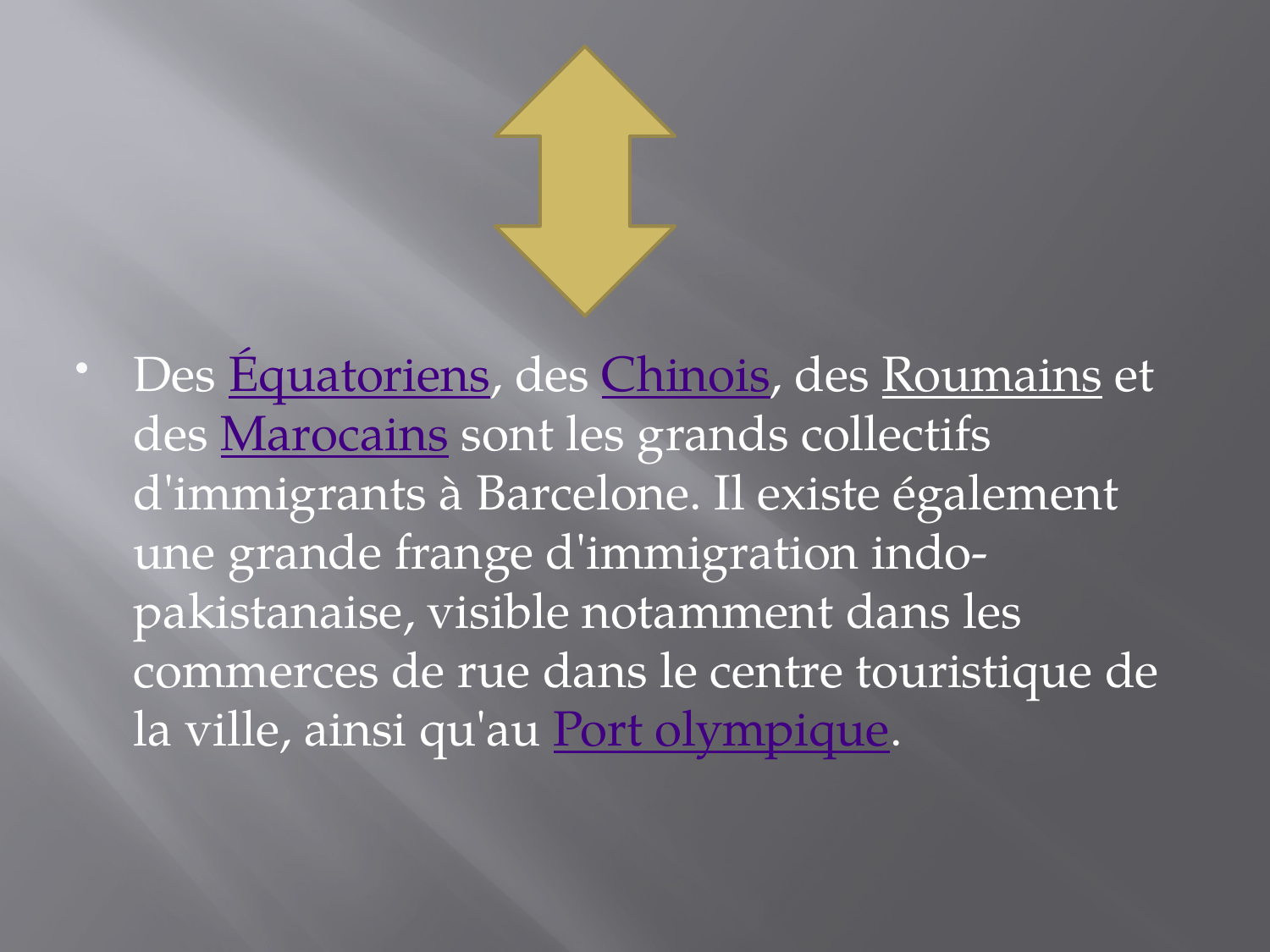

Des Équatoriens, des Chinois, des Roumains et des Marocains sont les grands collectifs d'immigrants à Barcelone. Il existe également une grande frange d'immigration indo-pakistanaise, visible notamment dans les commerces de rue dans le centre touristique de la ville, ainsi qu'au Port olympique.